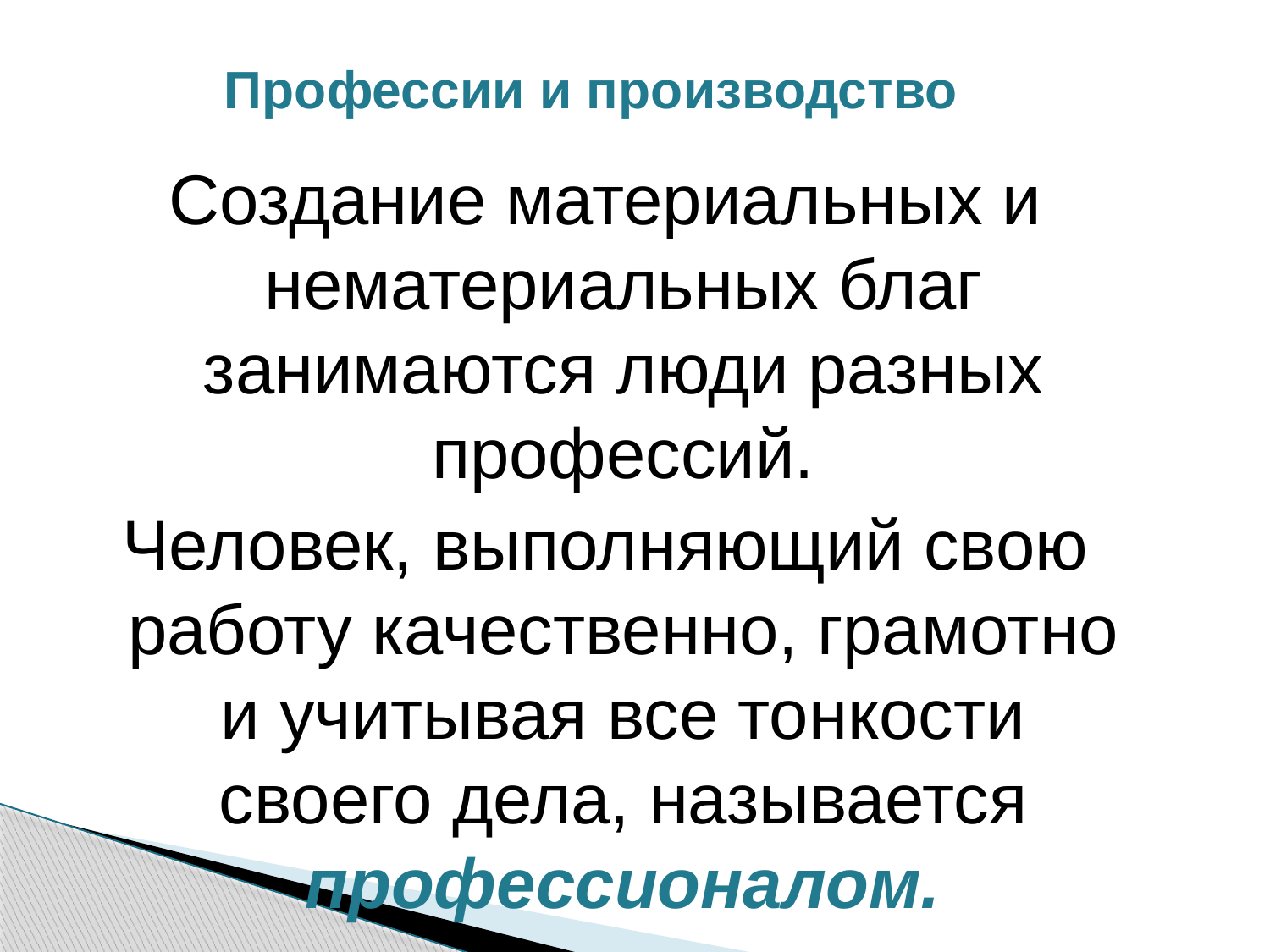

# Профессии и производство
Создание материальных и нематериальных благ занимаются люди разных профессий.
Человек, выполняющий свою работу качественно, грамотно и учитывая все тонкости своего дела, называется профессионалом.